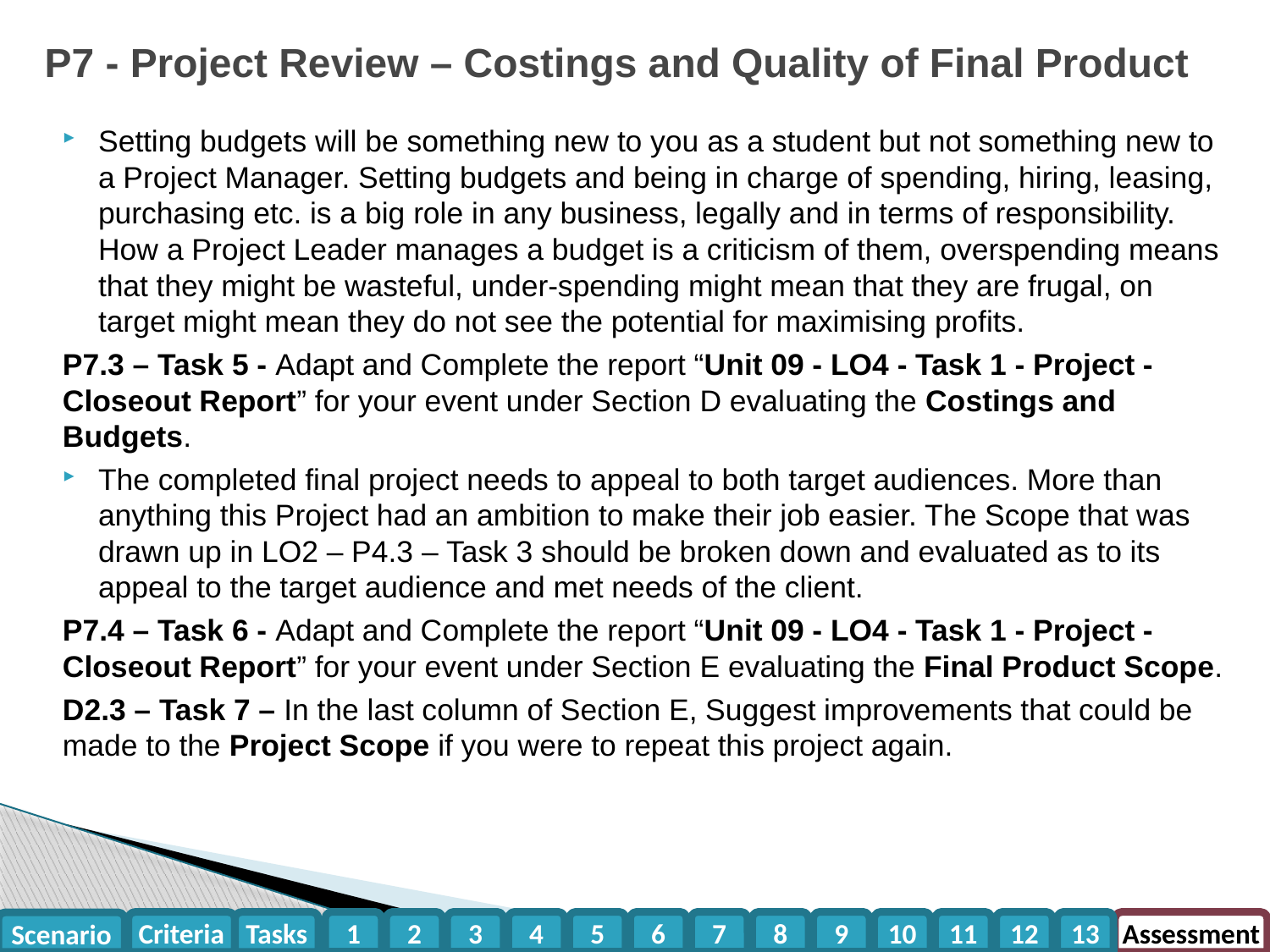

# P7 - Project Review – Costings and Quality of Final Product
Setting budgets will be something new to you as a student but not something new to a Project Manager. Setting budgets and being in charge of spending, hiring, leasing, purchasing etc. is a big role in any business, legally and in terms of responsibility. How a Project Leader manages a budget is a criticism of them, overspending means that they might be wasteful, under-spending might mean that they are frugal, on target might mean they do not see the potential for maximising profits.
P7.3 – Task 5 - Adapt and Complete the report “Unit 09 - LO4 - Task 1 - Project - Closeout Report” for your event under Section D evaluating the Costings and Budgets.
The completed final project needs to appeal to both target audiences. More than anything this Project had an ambition to make their job easier. The Scope that was drawn up in LO2 – P4.3 – Task 3 should be broken down and evaluated as to its appeal to the target audience and met needs of the client.
P7.4 – Task 6 - Adapt and Complete the report “Unit 09 - LO4 - Task 1 - Project - Closeout Report” for your event under Section E evaluating the Final Product Scope.
D2.3 – Task 7 – In the last column of Section E, Suggest improvements that could be made to the Project Scope if you were to repeat this project again.